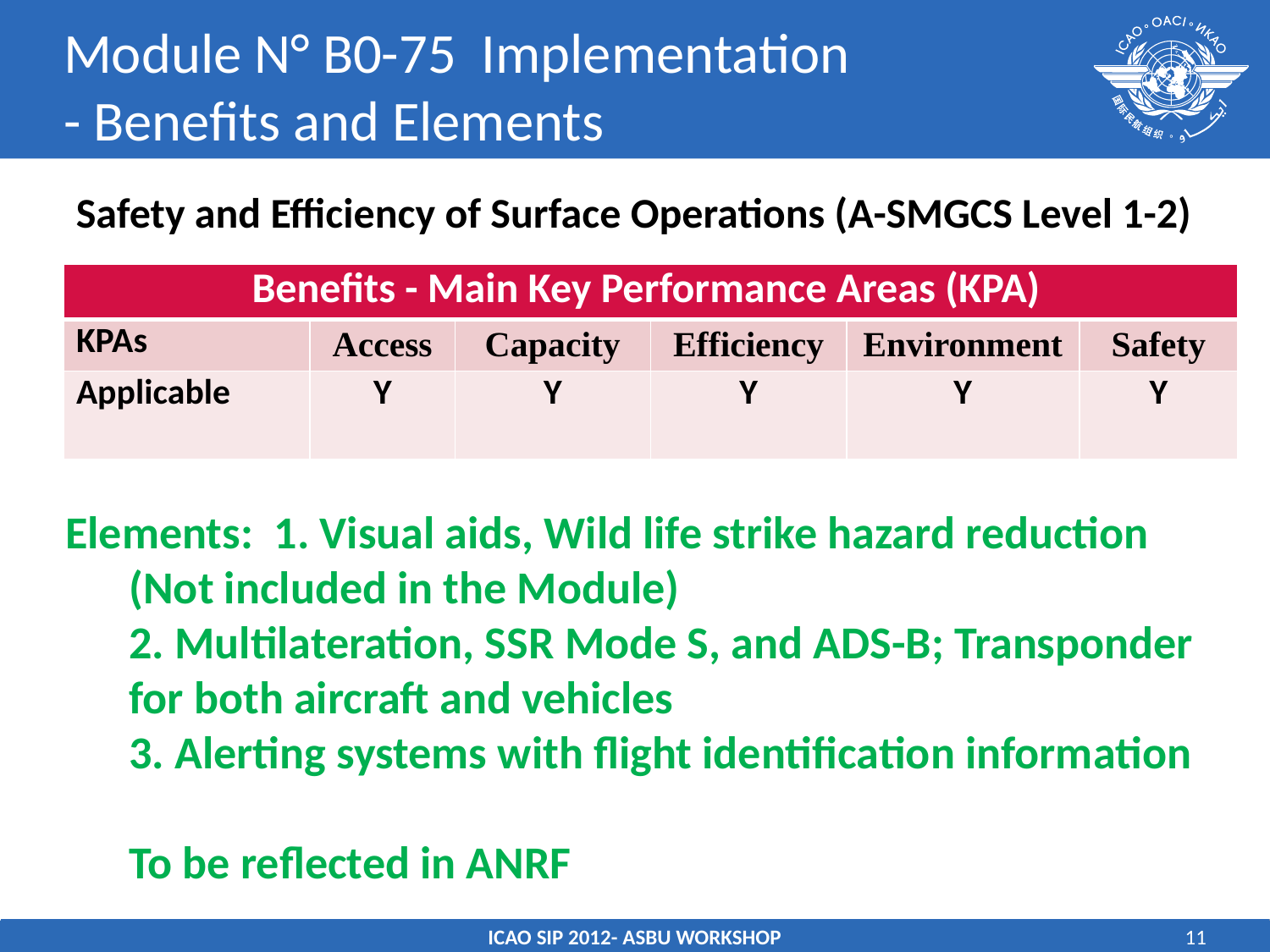

# Module N° B0-75  Implementation                   - Benefits and Elements

Safety and Efficiency of Surface Operations (A-SMGCS Level 1-2)
| Benefits - Main Key Performance Areas (KPA) |  |  |  |  |  |
| --- | --- | --- | --- | --- | --- |
| KPAs | Access | Capacity | Efficiency | Environment | Safety |
| Applicable | Y | Y | Y | Y | Y |
Elements:  1. Visual aids, Wild life strike hazard reduction
(Not included in the Module)
2. Multilateration, SSR Mode S, and ADS-B; Transponder for both aircraft and vehicles
3. Alerting systems with flight identification information

To be reflected in ANRF
ICAO SIP 2012- ASBU WORKSHOP
11